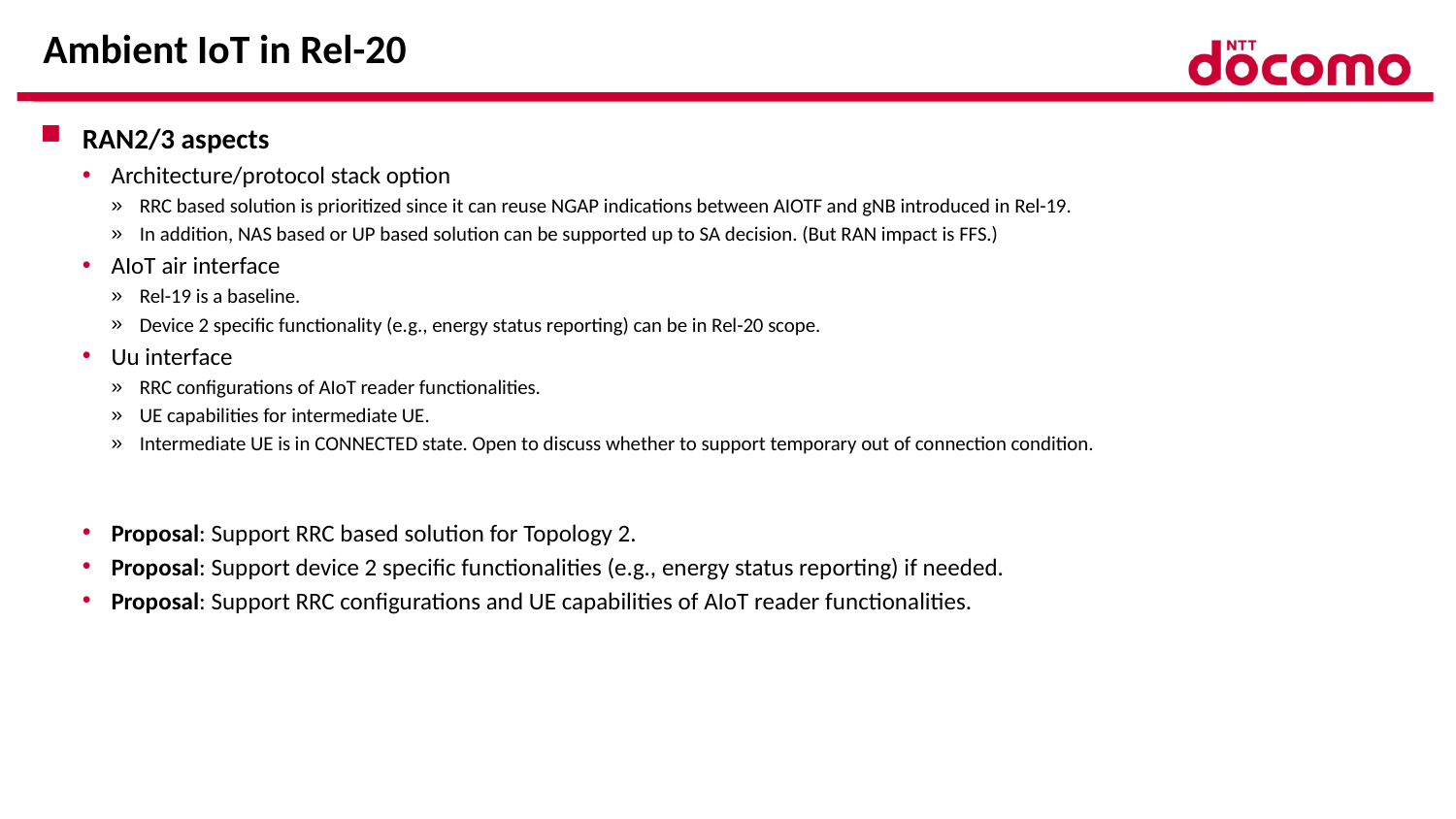

# Ambient IoT in Rel-20
RAN2/3 aspects
Architecture/protocol stack option
RRC based solution is prioritized since it can reuse NGAP indications between AIOTF and gNB introduced in Rel-19.
In addition, NAS based or UP based solution can be supported up to SA decision. (But RAN impact is FFS.)
AIoT air interface
Rel-19 is a baseline.
Device 2 specific functionality (e.g., energy status reporting) can be in Rel-20 scope.
Uu interface
RRC configurations of AIoT reader functionalities.
UE capabilities for intermediate UE.
Intermediate UE is in CONNECTED state. Open to discuss whether to support temporary out of connection condition.

Proposal: Support RRC based solution for Topology 2.
Proposal: Support device 2 specific functionalities (e.g., energy status reporting) if needed.
Proposal: Support RRC configurations and UE capabilities of AIoT reader functionalities.